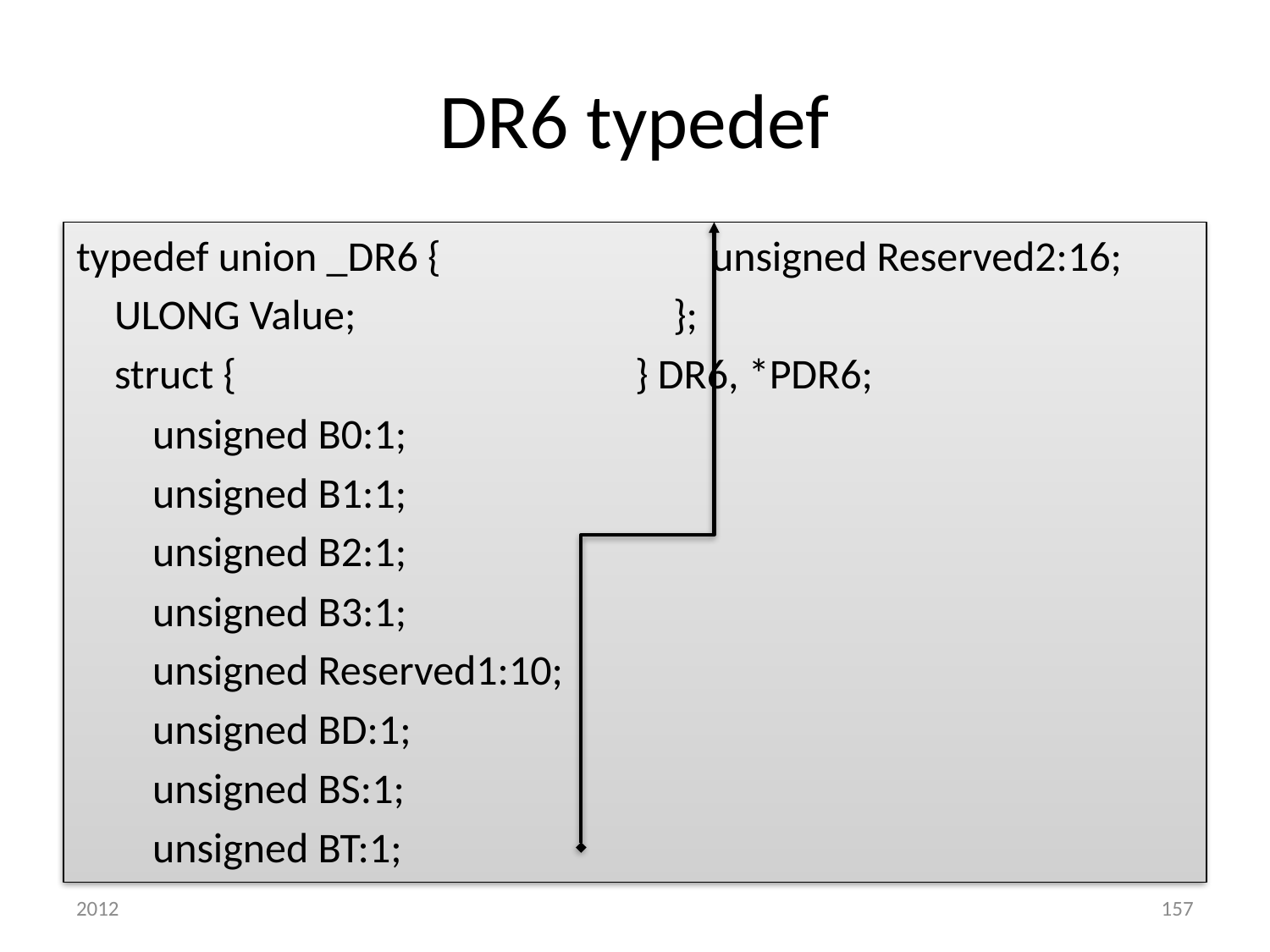

# DR6 typedef
typedef union _DR6 {
    ULONG Value;
    struct {
        unsigned B0:1;
        unsigned B1:1;
        unsigned B2:1;
        unsigned B3:1;
        unsigned Reserved1:10;
        unsigned BD:1;
        unsigned BS:1;
        unsigned BT:1;
        unsigned Reserved2:16;
    };
} DR6, *PDR6;
2012

157